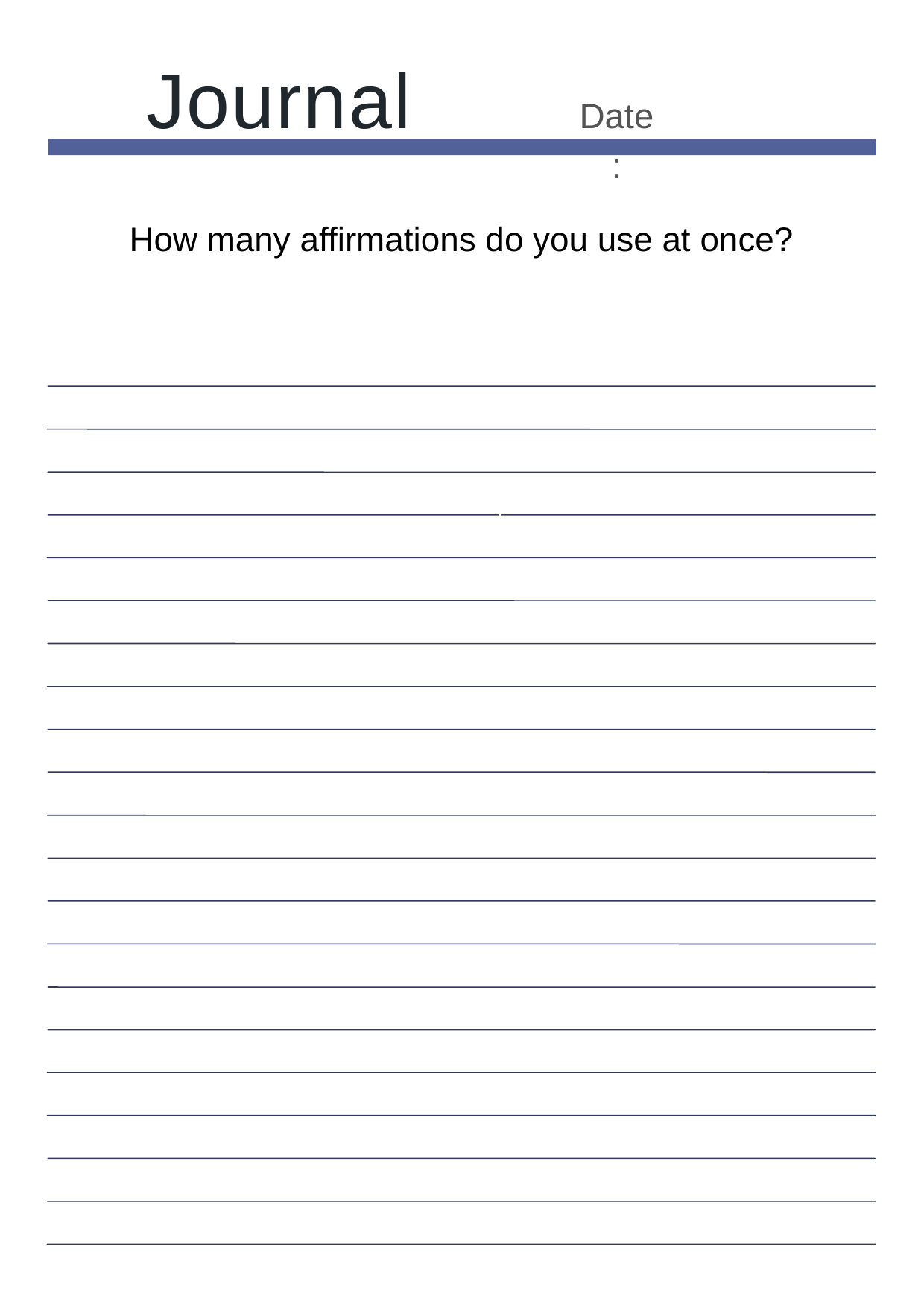

Journal
Date:

How many affirmations do you use at once?

Journal Prompt Here